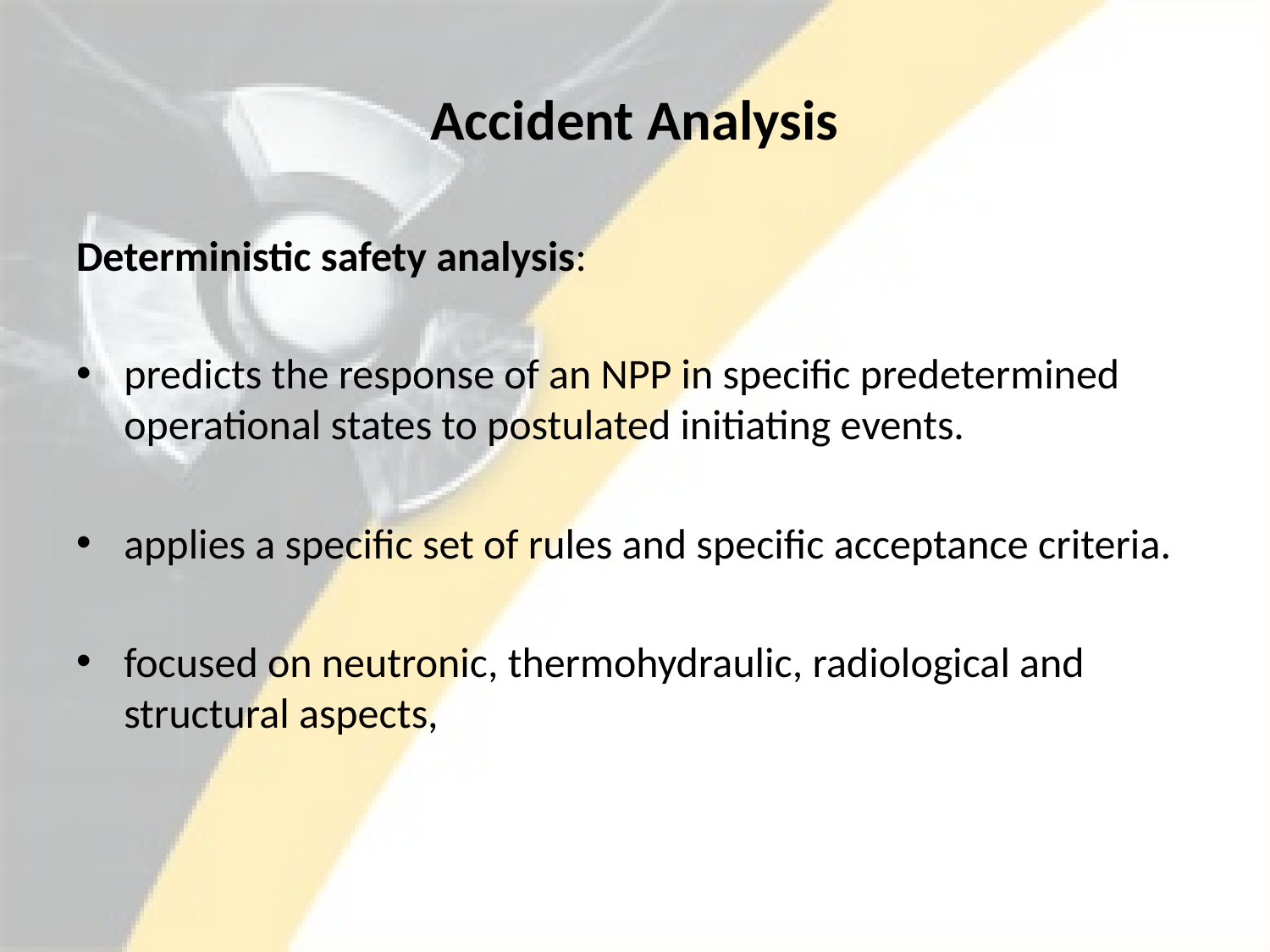

# Accident Analysis
Deterministic safety analysis:

predicts the response of an NPP in specific predetermined operational states to postulated initiating events.

applies a specific set of rules and specific acceptance criteria.

focused on neutronic, thermohydraulic, radiological and structural aspects,